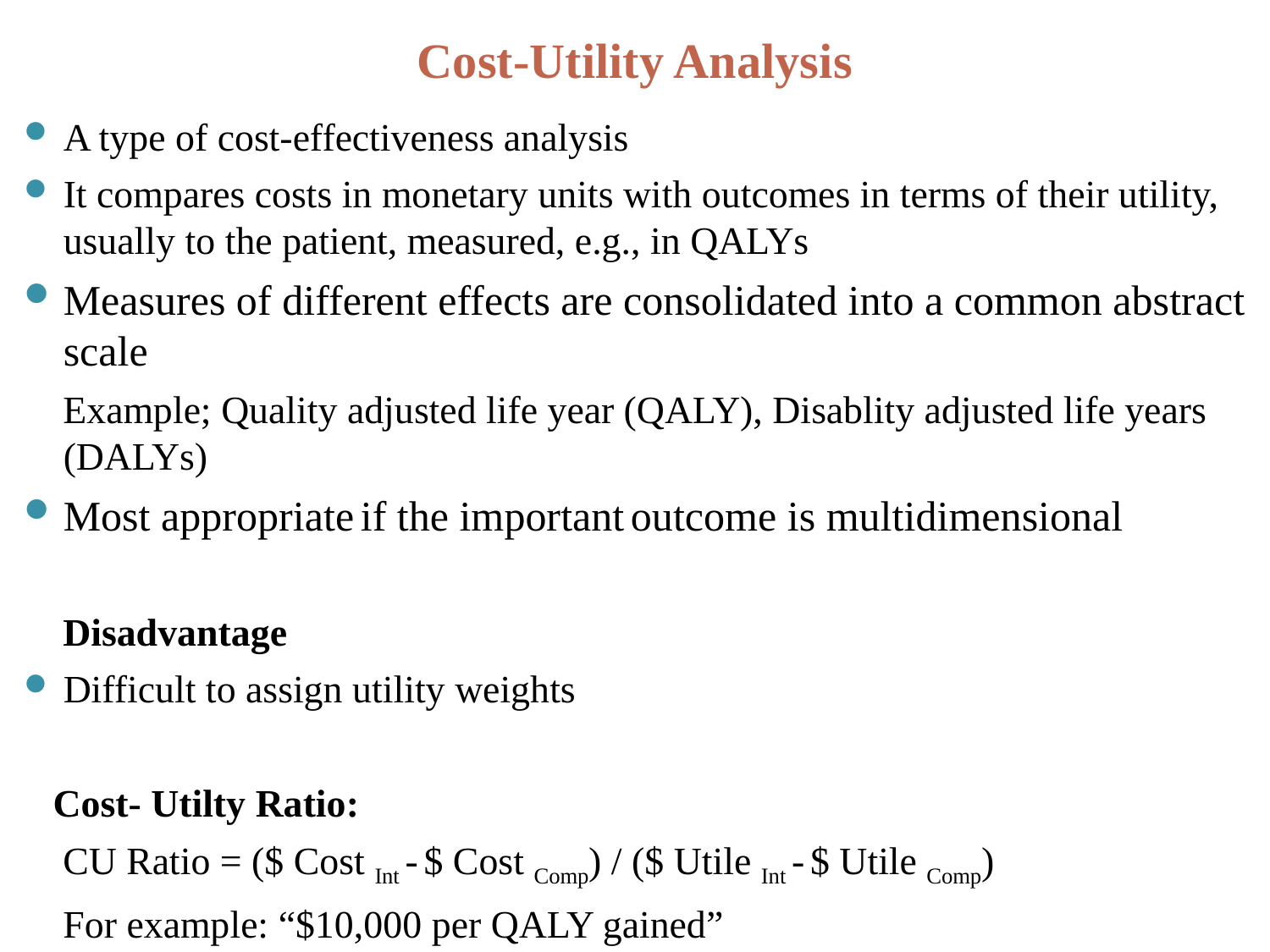

# Cost-Utility Analysis
A type of cost-effectiveness analysis
It compares costs in monetary units with outcomes in terms of their utility, usually to the patient, measured, e.g., in QALYs
Measures of different effects are consolidated into a common abstract scale
    Example; Quality adjusted life year (QALY), Disablity adjusted life years (DALYs)
Most appropriate if the important outcome is multidimensional

    Disadvantage
Difficult to assign utility weights

   Cost- Utilty Ratio:
    CU Ratio = ($ Cost Int - $ Cost Comp) / ($ Utile Int - $ Utile Comp)
    For example: “$10,000 per QALY gained”